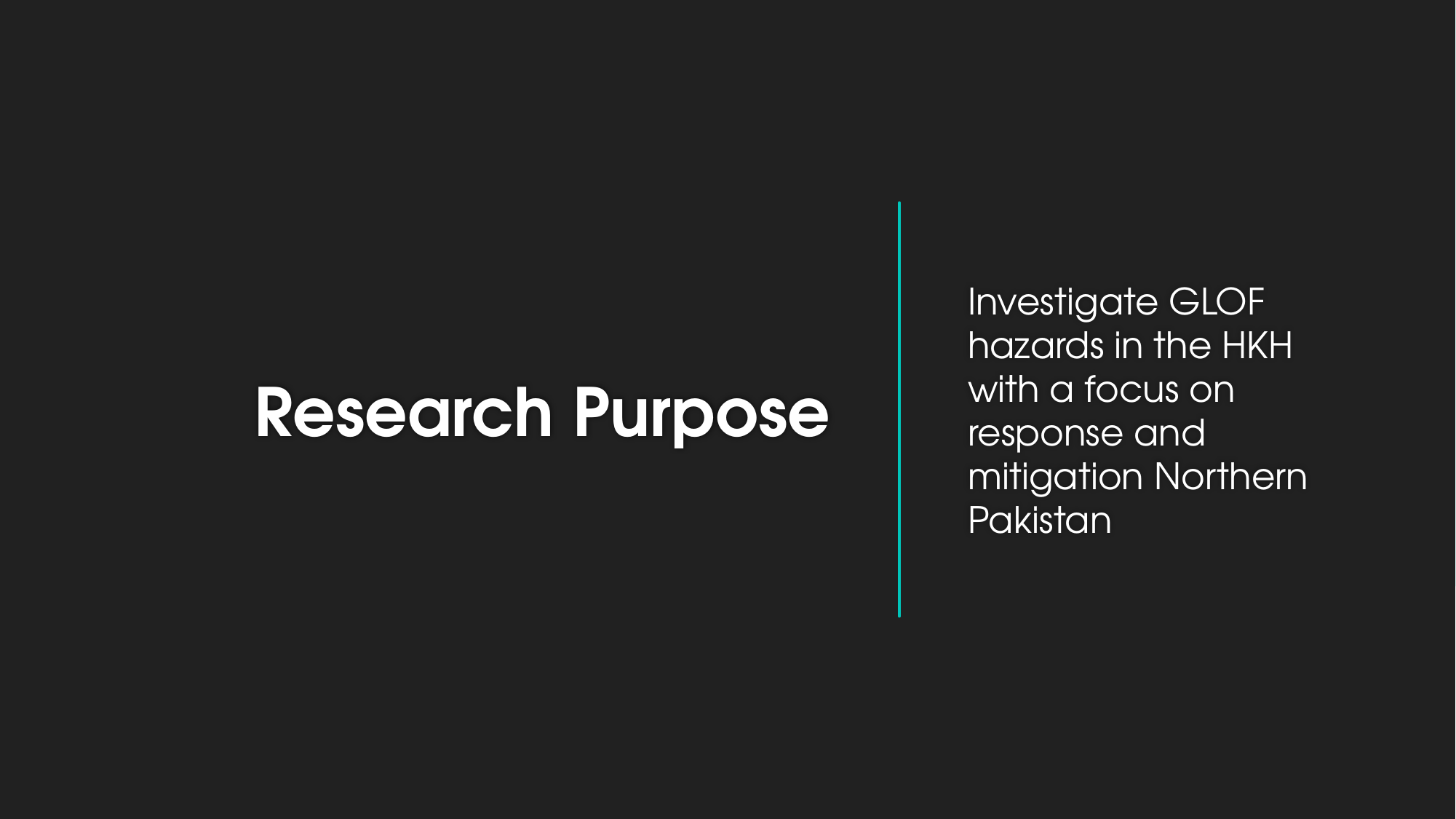

# Research Purpose
Investigate GLOF hazards in the HKH with a focus on response and mitigation Northern Pakistan